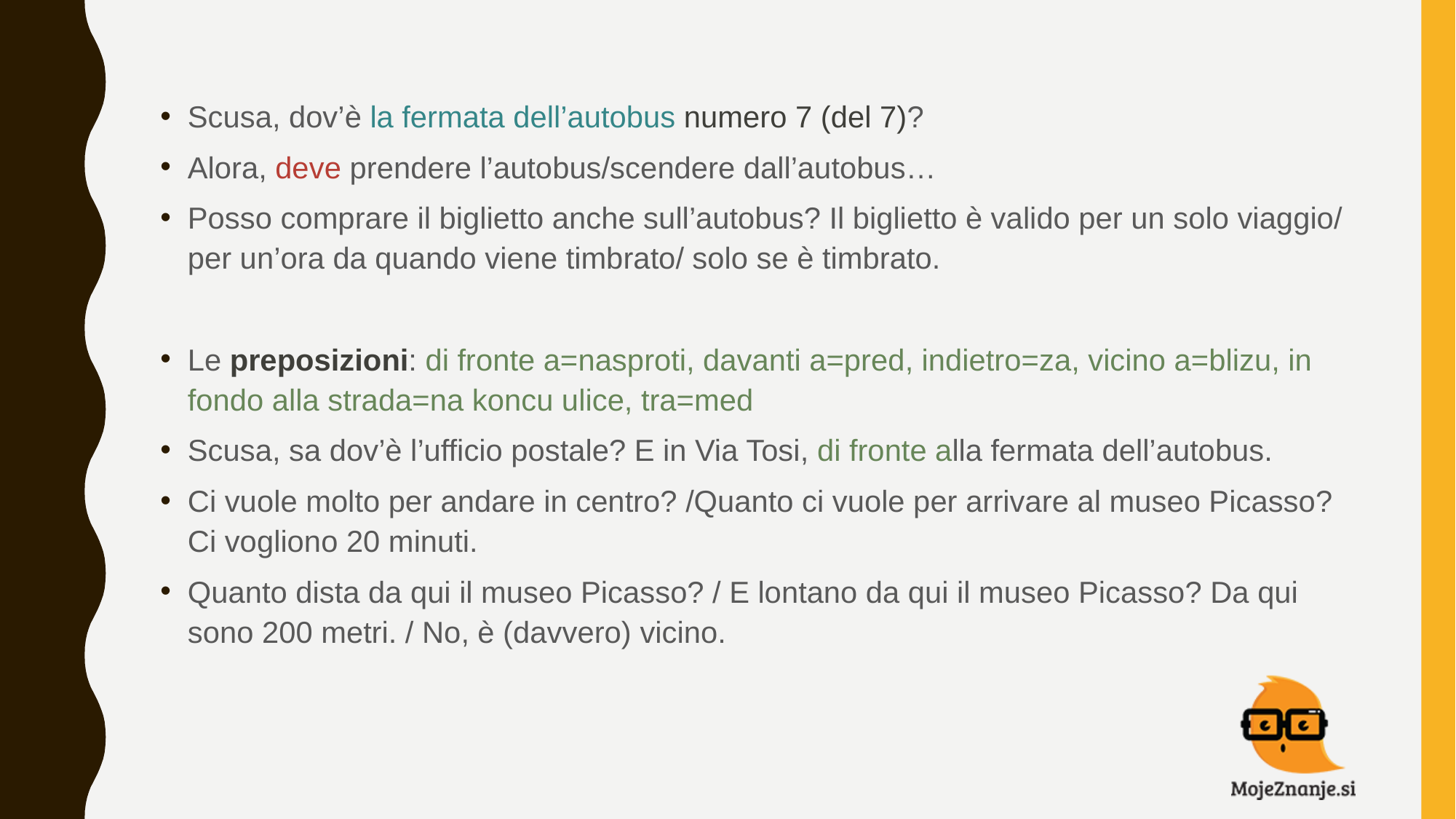

Scusa, dov’è la fermata dell’autobus numero 7 (del 7)?
Alora, deve prendere l’autobus/scendere dall’autobus…
Posso comprare il biglietto anche sull’autobus? Il biglietto è valido per un solo viaggio/ per un’ora da quando viene timbrato/ solo se è timbrato.

Le preposizioni: di fronte a=nasproti, davanti a=pred, indietro=za, vicino a=blizu, in fondo alla strada=na koncu ulice, tra=med
Scusa, sa dov’è l’ufficio postale? E in Via Tosi, di fronte alla fermata dell’autobus.
Ci vuole molto per andare in centro? /Quanto ci vuole per arrivare al museo Picasso? Ci vogliono 20 minuti.
Quanto dista da qui il museo Picasso? / E lontano da qui il museo Picasso? Da qui sono 200 metri. / No, è (davvero) vicino.